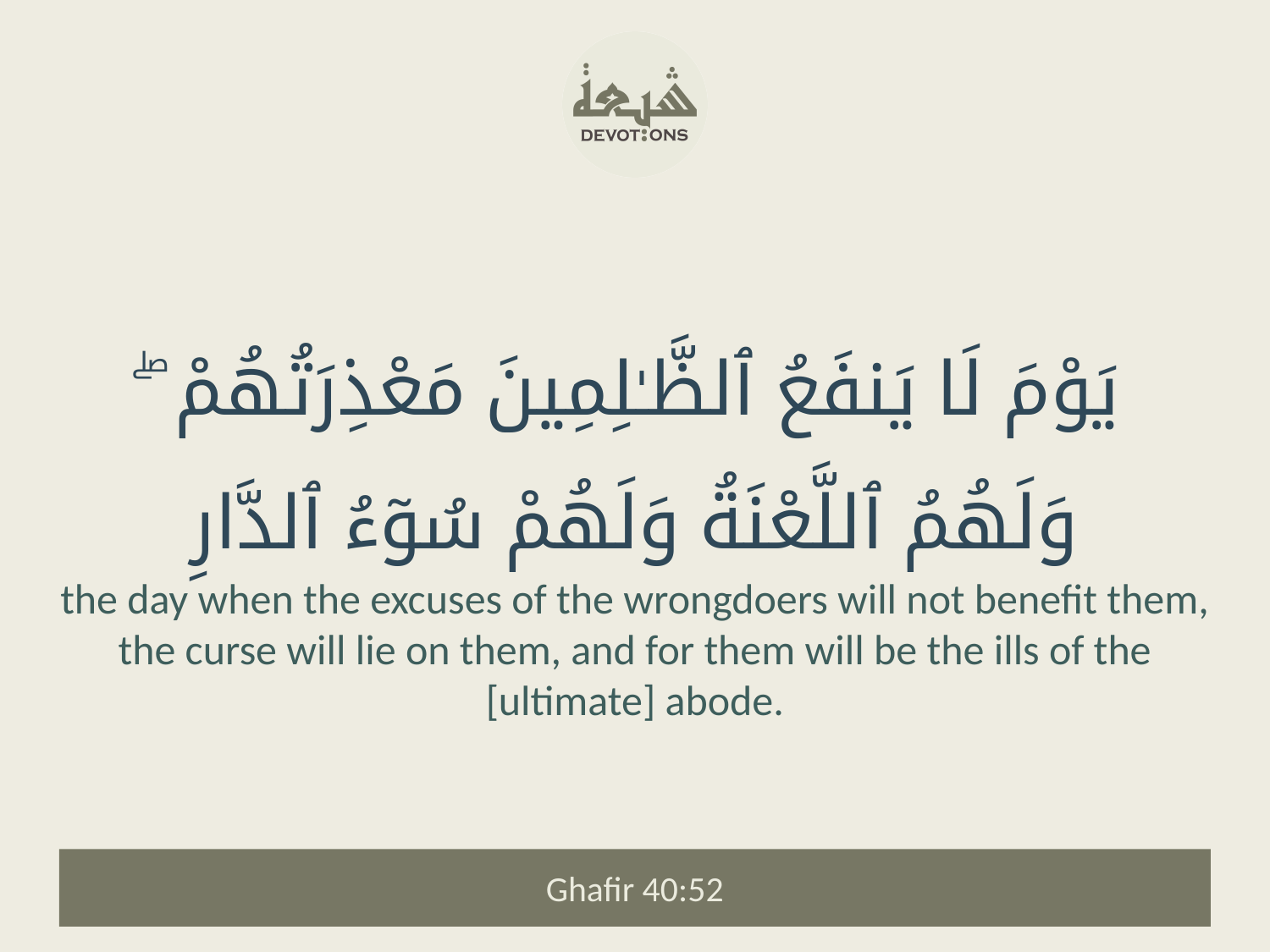

يَوْمَ لَا يَنفَعُ ٱلظَّـٰلِمِينَ مَعْذِرَتُهُمْ ۖ وَلَهُمُ ٱللَّعْنَةُ وَلَهُمْ سُوٓءُ ٱلدَّارِ
the day when the excuses of the wrongdoers will not benefit them, the curse will lie on them, and for them will be the ills of the [ultimate] abode.
Ghafir 40:52